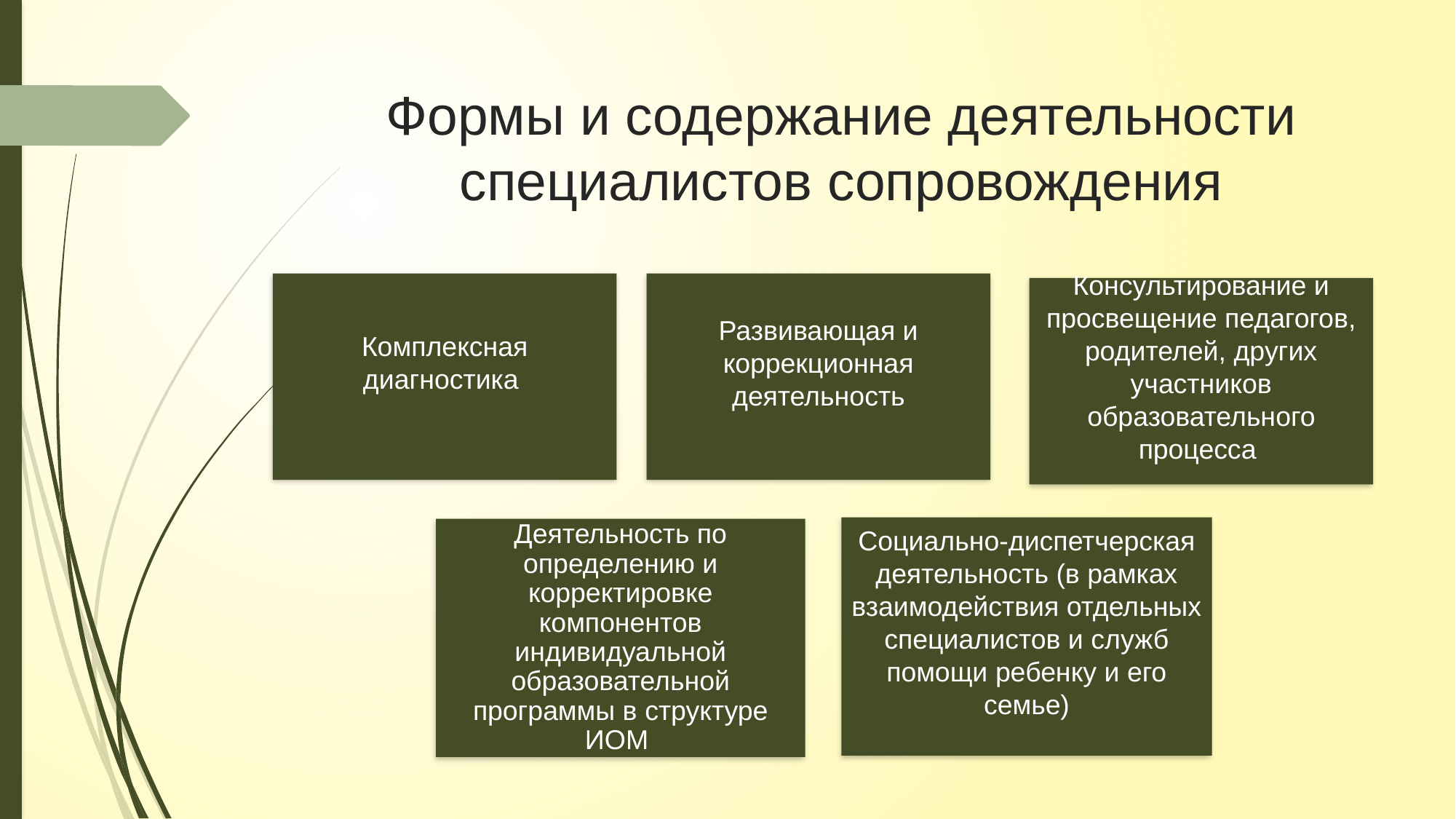

# Формы и содержание деятельности специалистов сопровождения
Комплексная диагностика

Развивающая и коррекционная деятельность

Консультирование и просвещение педагогов, родителей, других участников образовательного процесса

Деятельность по определению и корректировке компонентов индивидуальной образовательной программы в структуре ИОМ
Социально-диспетчерская деятельность (в рамках взаимодействия отдельных специалистов и служб помощи ребенку и его семье)